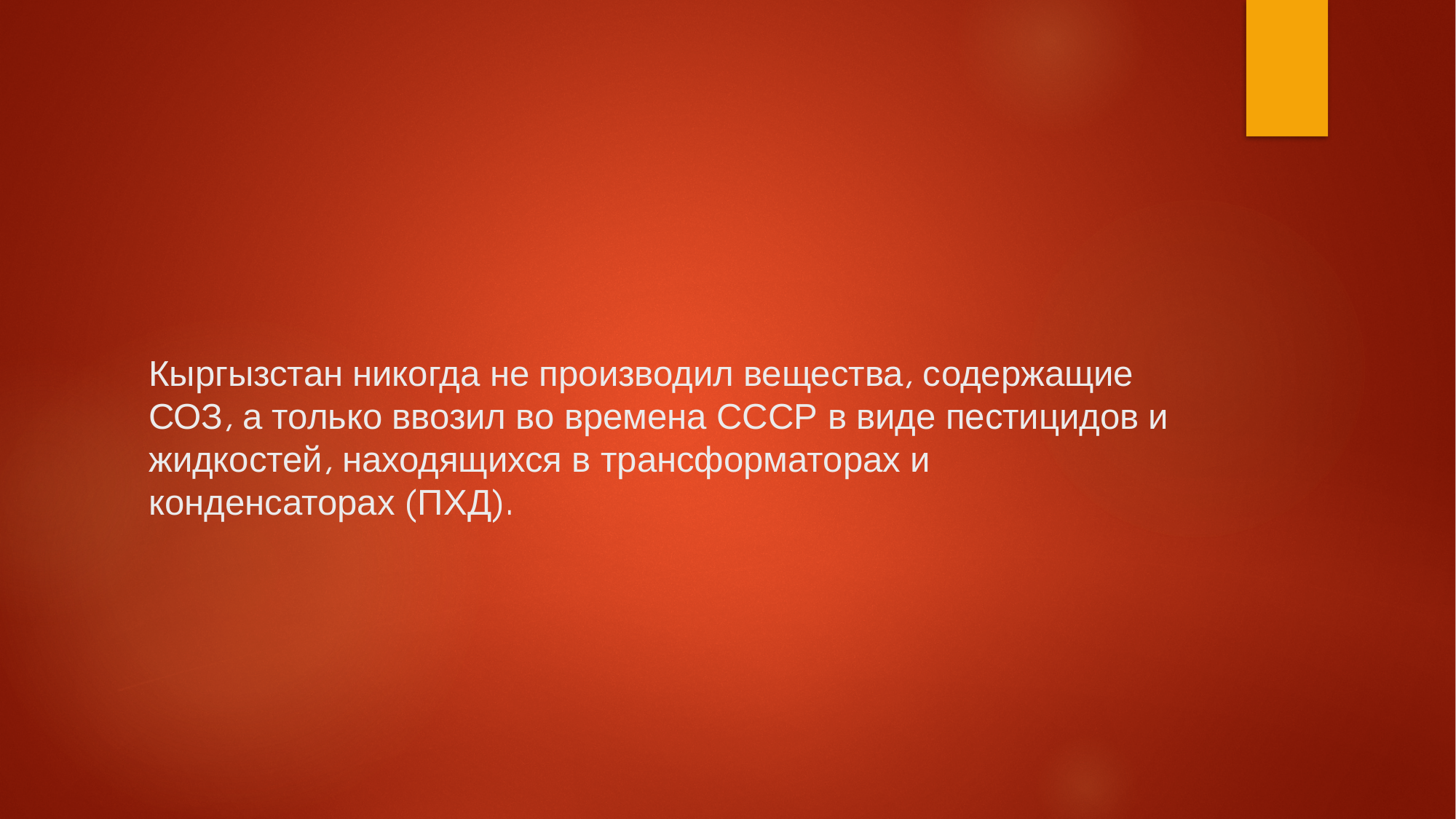

# Кыргызстан никогда не производил вещества, содержащие СОЗ, а только ввозил во времена СССР в виде пестицидов и жидкостей, находящихся в трансформаторах и конденсаторах (ПХД).